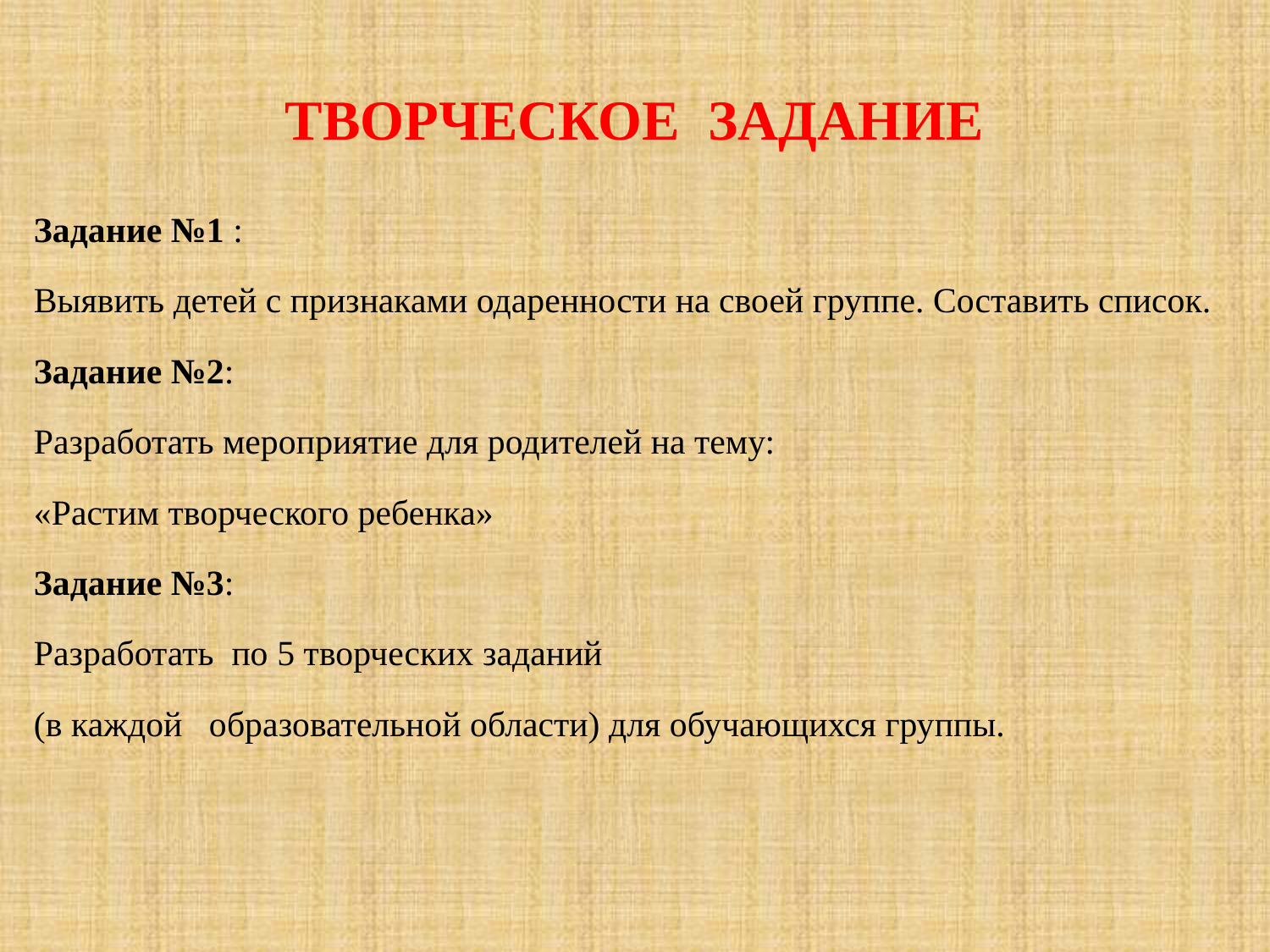

# ТВОРЧЕСКОЕ  ЗАДАНИЕ
Задание №1 :
Выявить детей с признаками одаренности на своей группе. Составить список.
Задание №2:
Разработать мероприятие для родителей на тему:
«Растим творческого ребенка»
Задание №3:
Разработать  по 5 творческих заданий
(в каждой   образовательной области) для обучающихся группы.